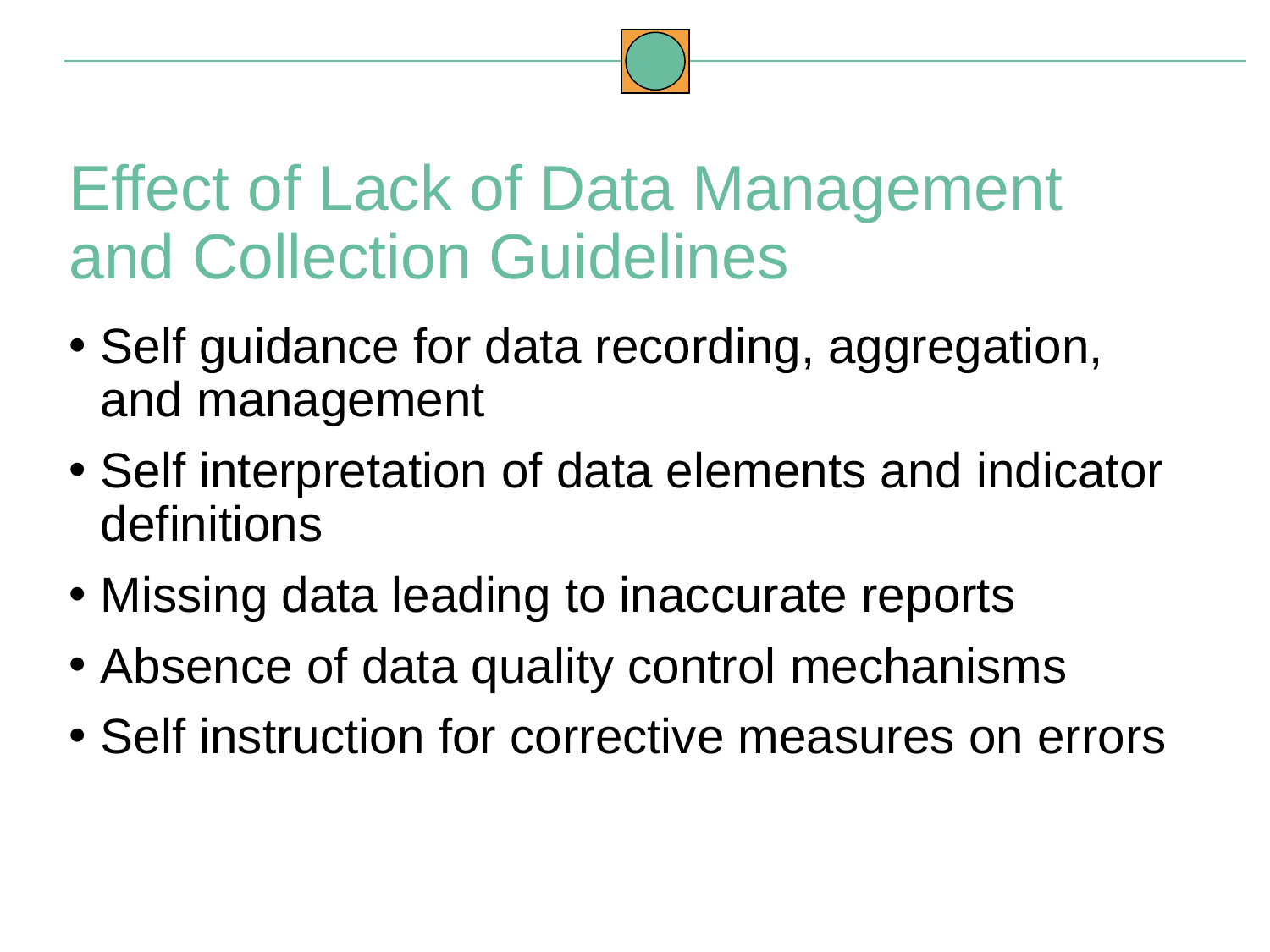

Effect of Lack of Data Management and Collection Guidelines
Self guidance for data recording, aggregation, and management
Self interpretation of data elements and indicator definitions
Missing data leading to inaccurate reports
Absence of data quality control mechanisms
Self instruction for corrective measures on errors